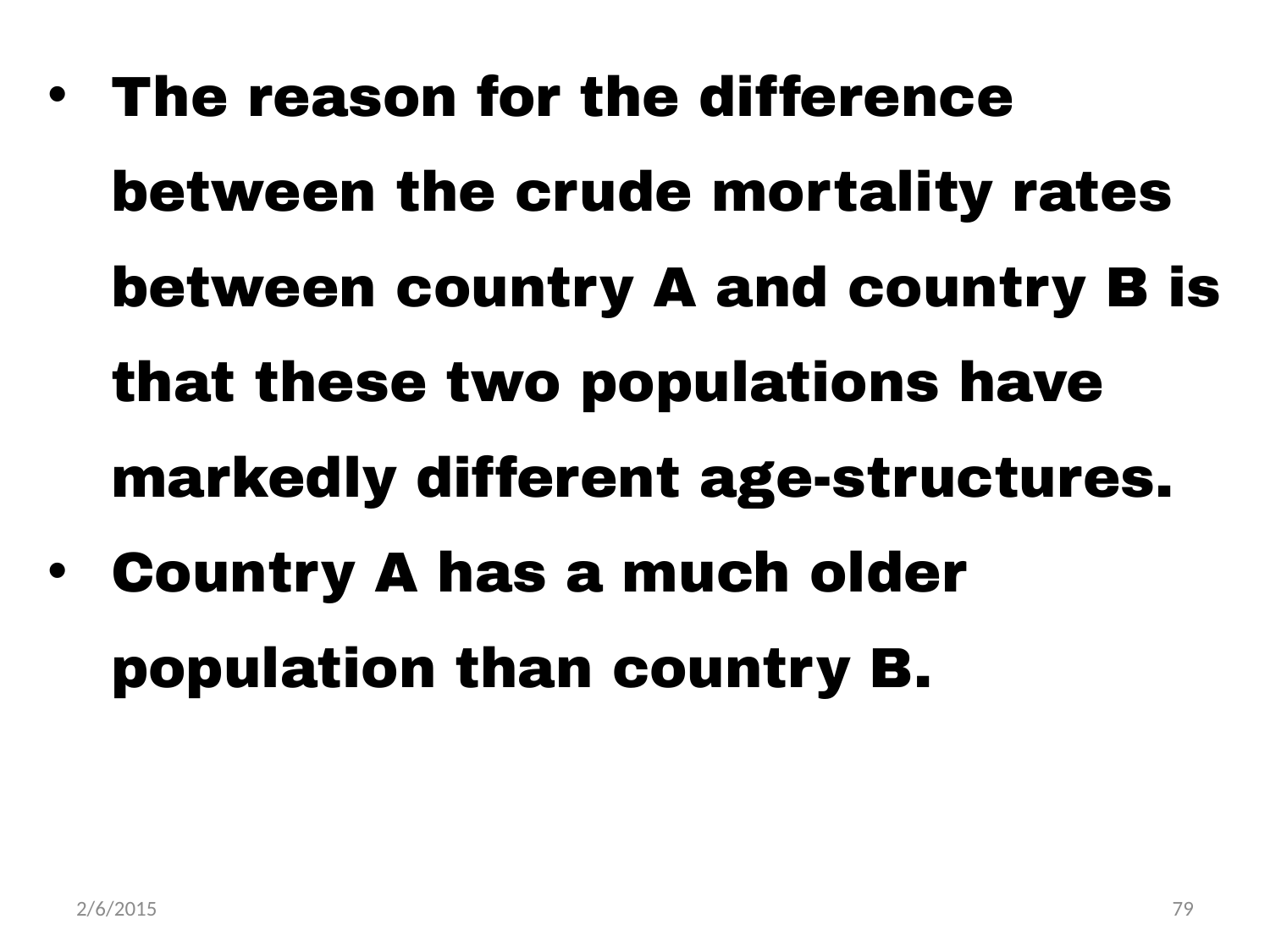

The reason for the difference between the crude mortality rates between country A and country B is that these two populations have markedly different age-structures.
Country A has a much older population than country B.
2/6/2015
79